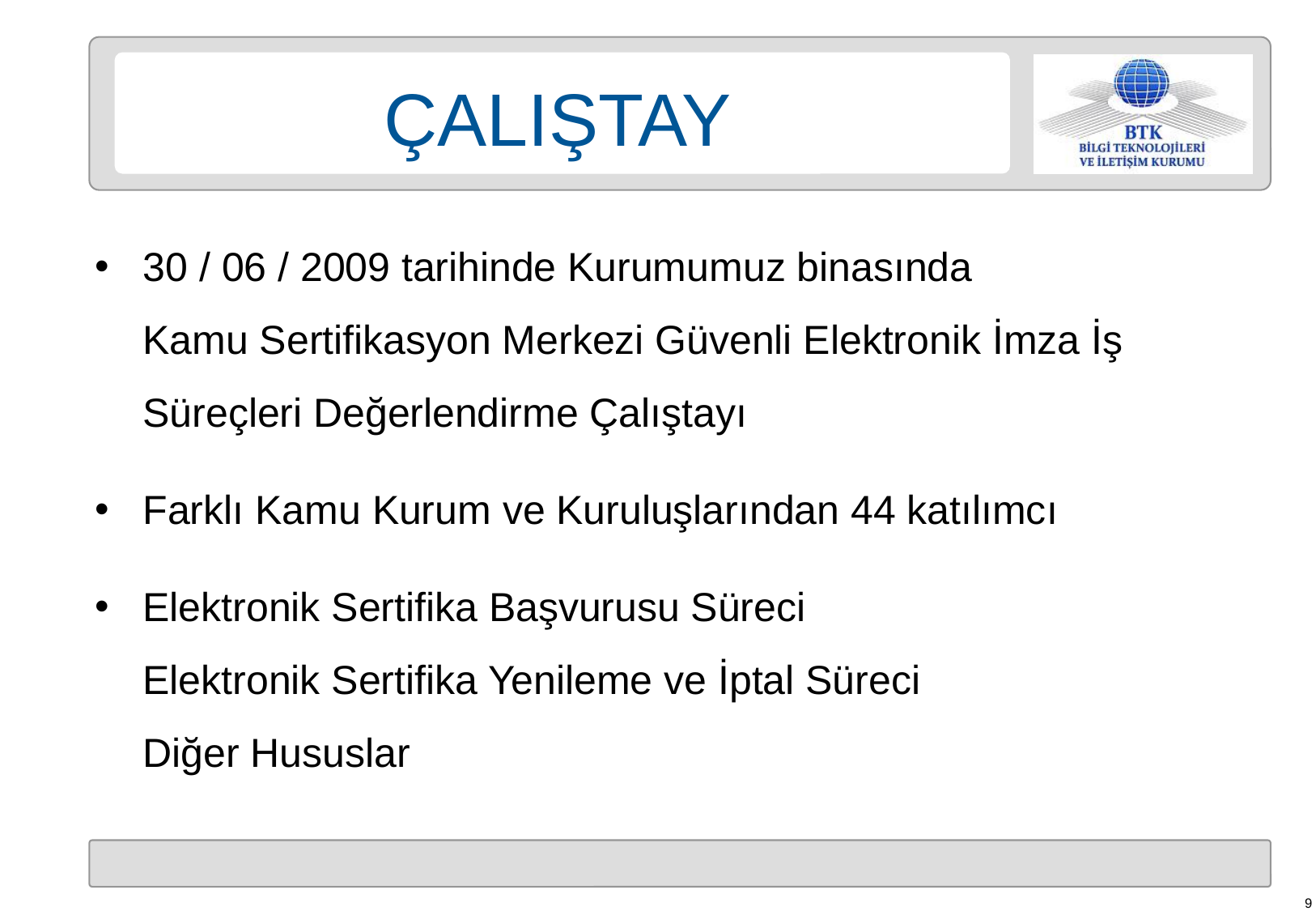

ÇALIŞTAY
30 / 06 / 2009 tarihinde Kurumumuz binasında
Kamu Sertifikasyon Merkezi Güvenli Elektronik İmza İş Süreçleri Değerlendirme Çalıştayı

Farklı Kamu Kurum ve Kuruluşlarından 44 katılımcı

Elektronik Sertifika Başvurusu Süreci
Elektronik Sertifika Yenileme ve İptal Süreci
Diğer Hususlar